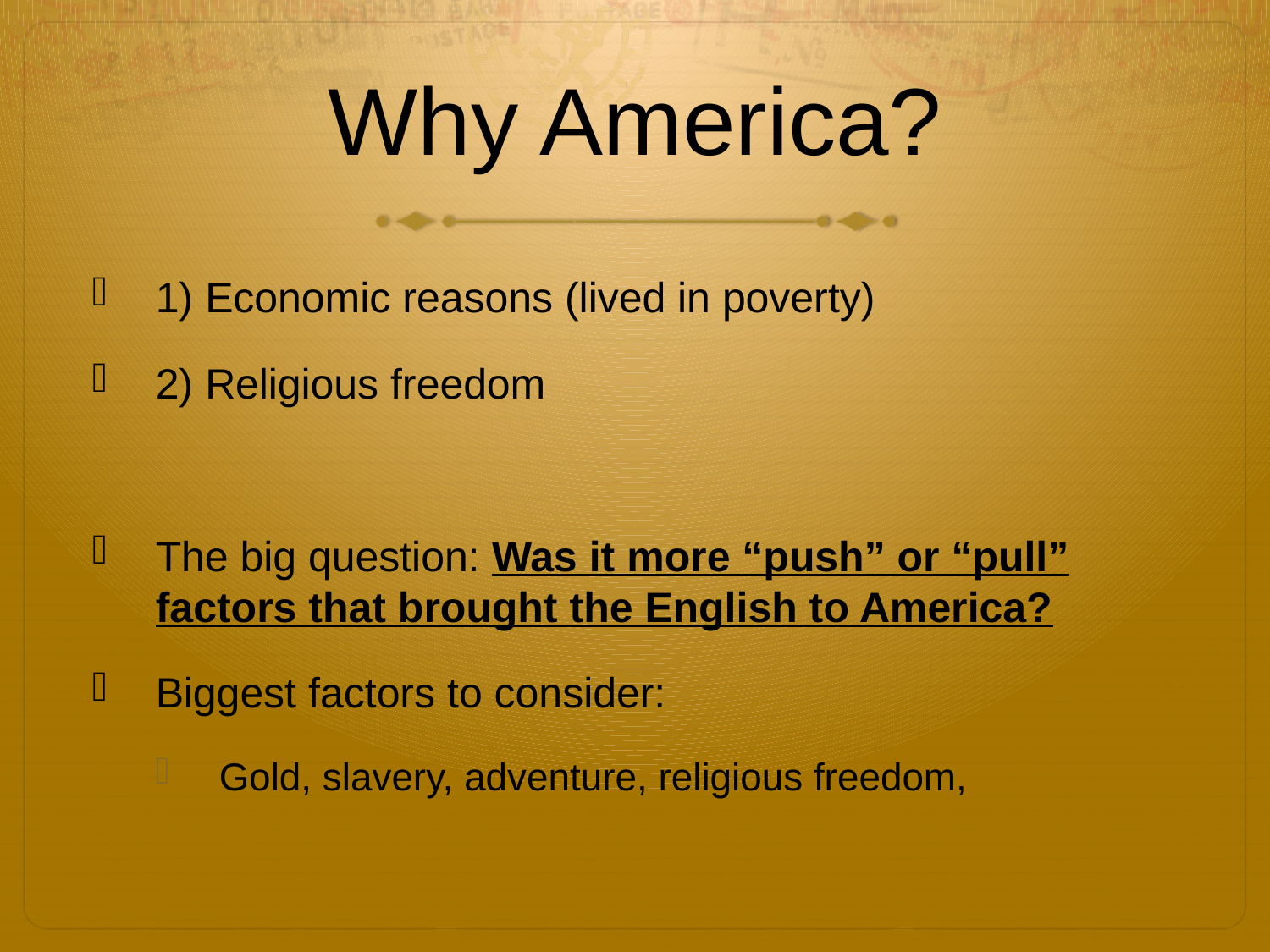

# Why America?
1) Economic reasons (lived in poverty)
2) Religious freedom

The big question: Was it more “push” or “pull” factors that brought the English to America?
Biggest factors to consider:
Gold, slavery, adventure, religious freedom,